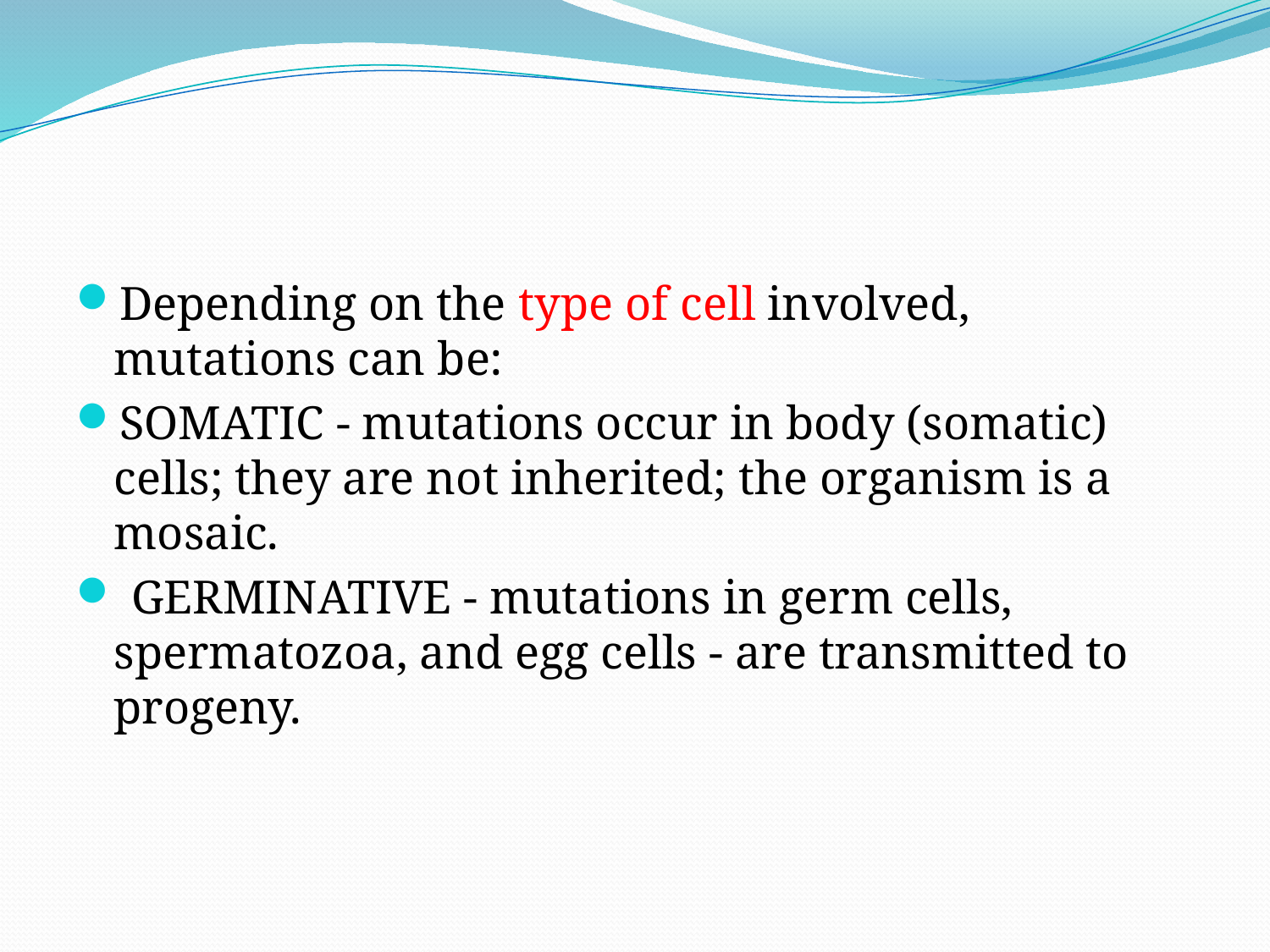

#
Depending on the type of cell involved, mutations can be:
SOMATIC - mutations occur in body (somatic) cells; they are not inherited; the organism is a mosaic.
 GERMINATIVE - mutations in germ cells, spermatozoa, and egg cells - are transmitted to progeny.